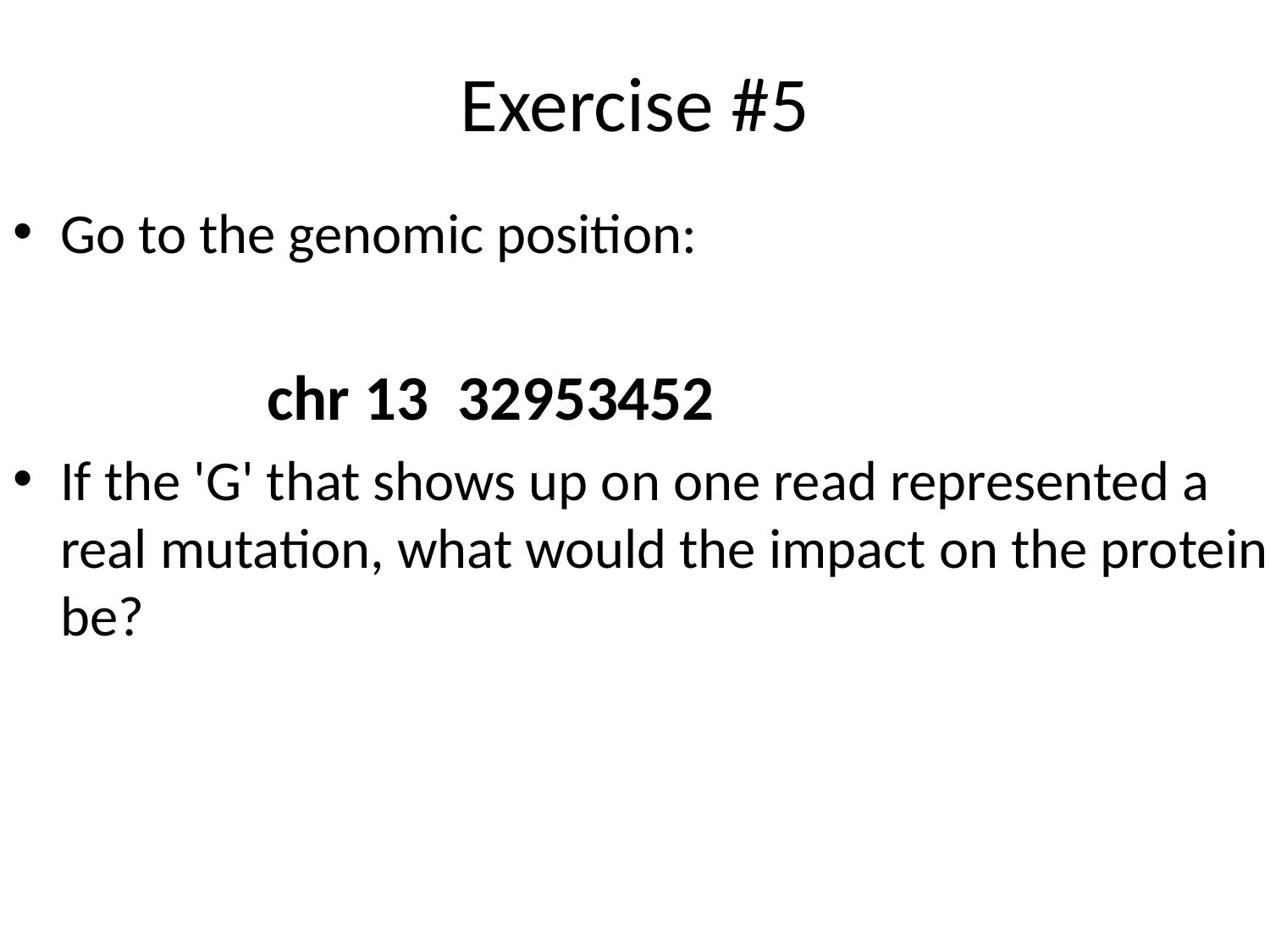

# Exercise #5
Go to the genomic position:

		chr 13  32953452
If the 'G' that shows up on one read represented a real mutation, what would the impact on the protein be?